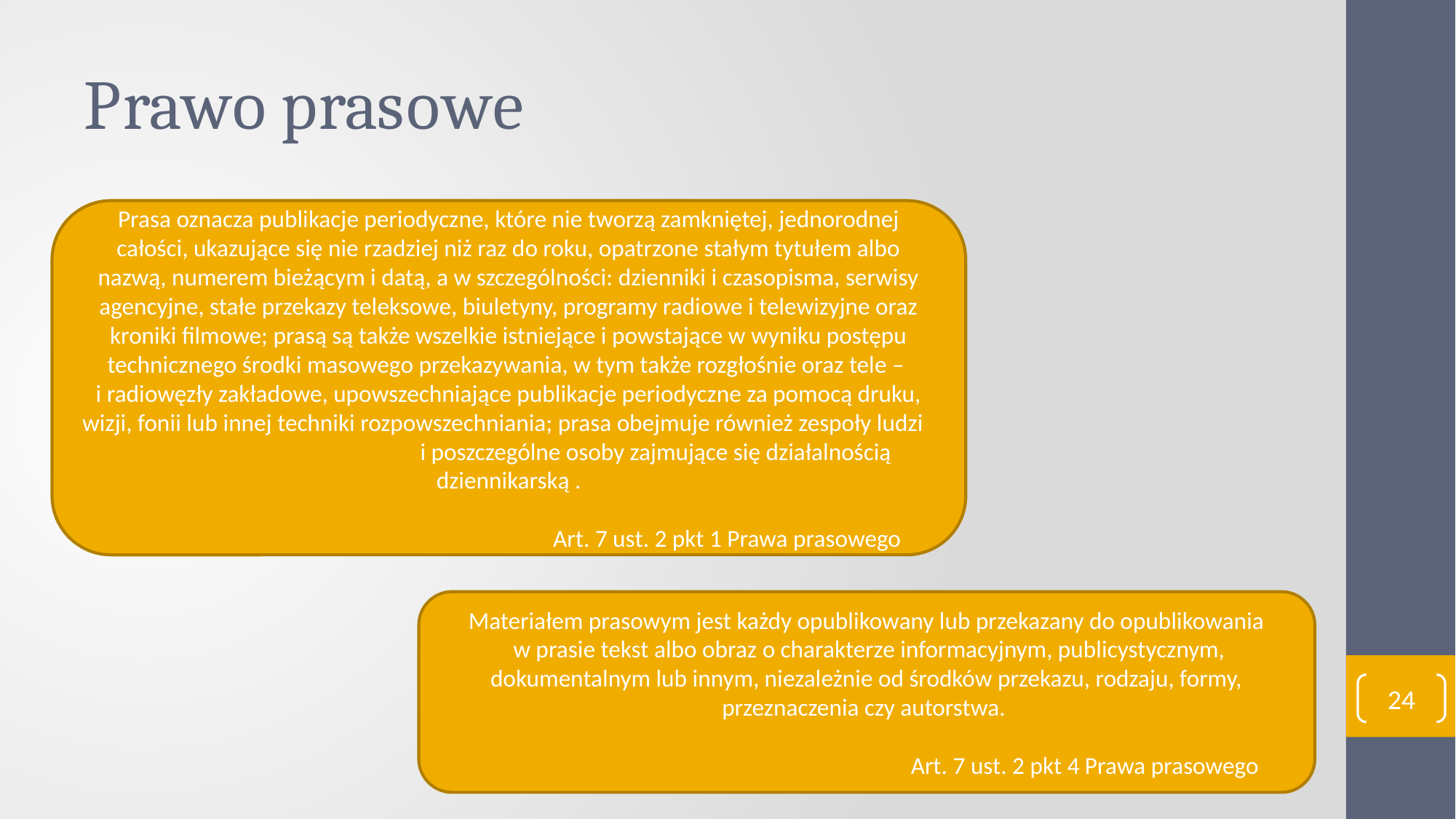

# Prawo prasowe
Prasa oznacza publikacje periodyczne, które nie tworzą zamkniętej, jednorodnej całości, ukazujące się nie rzadziej niż raz do roku, opatrzone stałym tytułem albo nazwą, numerem bieżącym i datą, a w szczególności: dzienniki i czasopisma, serwisy agencyjne, stałe przekazy teleksowe, biuletyny, programy radiowe i telewizyjne oraz kroniki filmowe; prasą są także wszelkie istniejące i powstające w wyniku postępu technicznego środki masowego przekazywania, w tym także rozgłośnie oraz tele –
i radiowęzły zakładowe, upowszechniające publikacje periodyczne za pomocą druku, wizji, fonii lub innej techniki rozpowszechniania; prasa obejmuje również zespoły ludzi                                                         i poszczególne osoby zajmujące się działalnością dziennikarską .
				Art. 7 ust. 2 pkt 1 Prawa prasowego
Materiałem prasowym jest każdy opublikowany lub przekazany do opublikowania
 w prasie tekst albo obraz o charakterze informacyjnym, publicystycznym, dokumentalnym lub innym, niezależnie od środków przekazu, rodzaju, formy, przeznaczenia czy autorstwa.
				Art. 7 ust. 2 pkt 4 Prawa prasowego
24